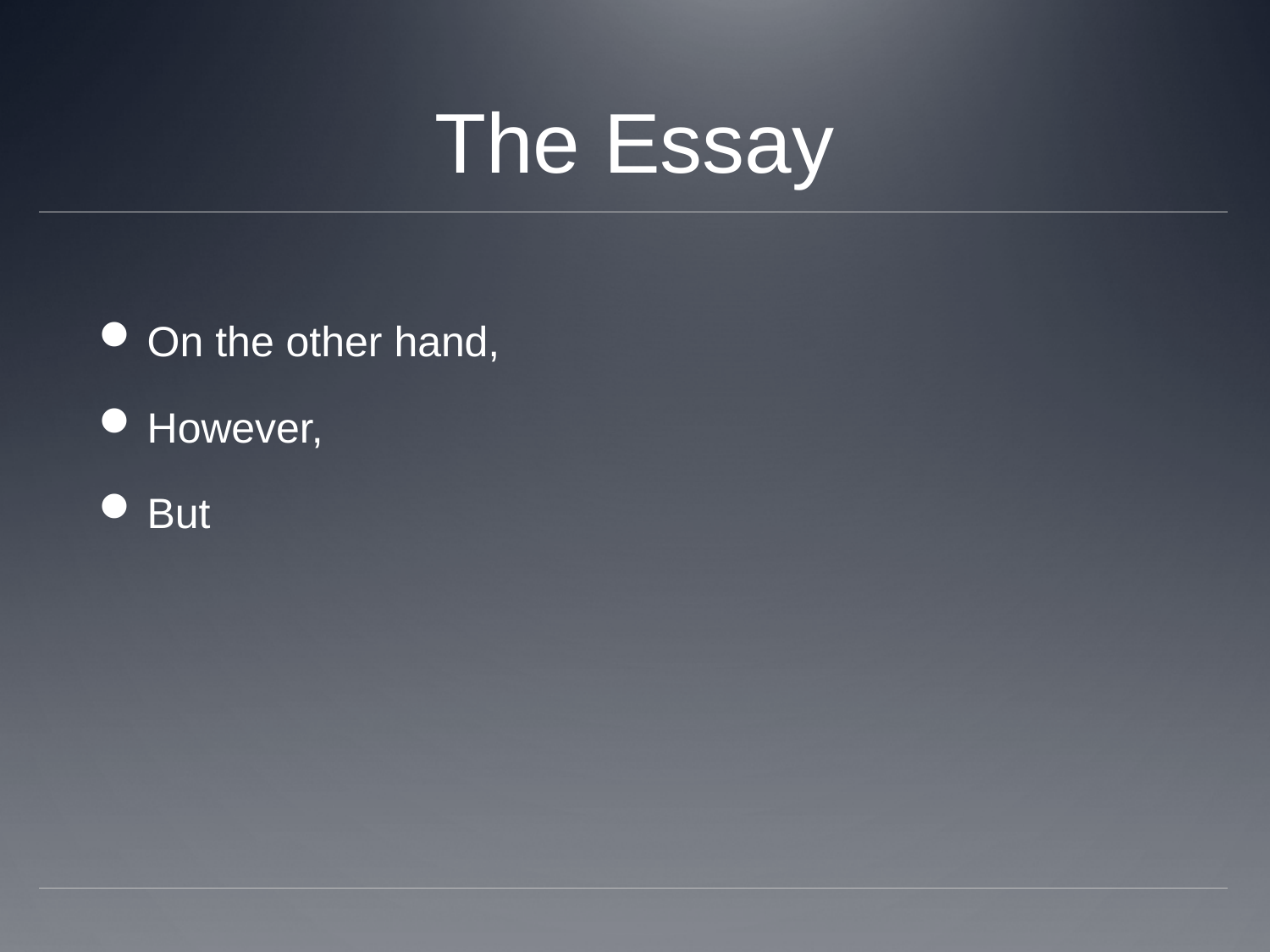

# The Essay

On the other hand,
However,
But